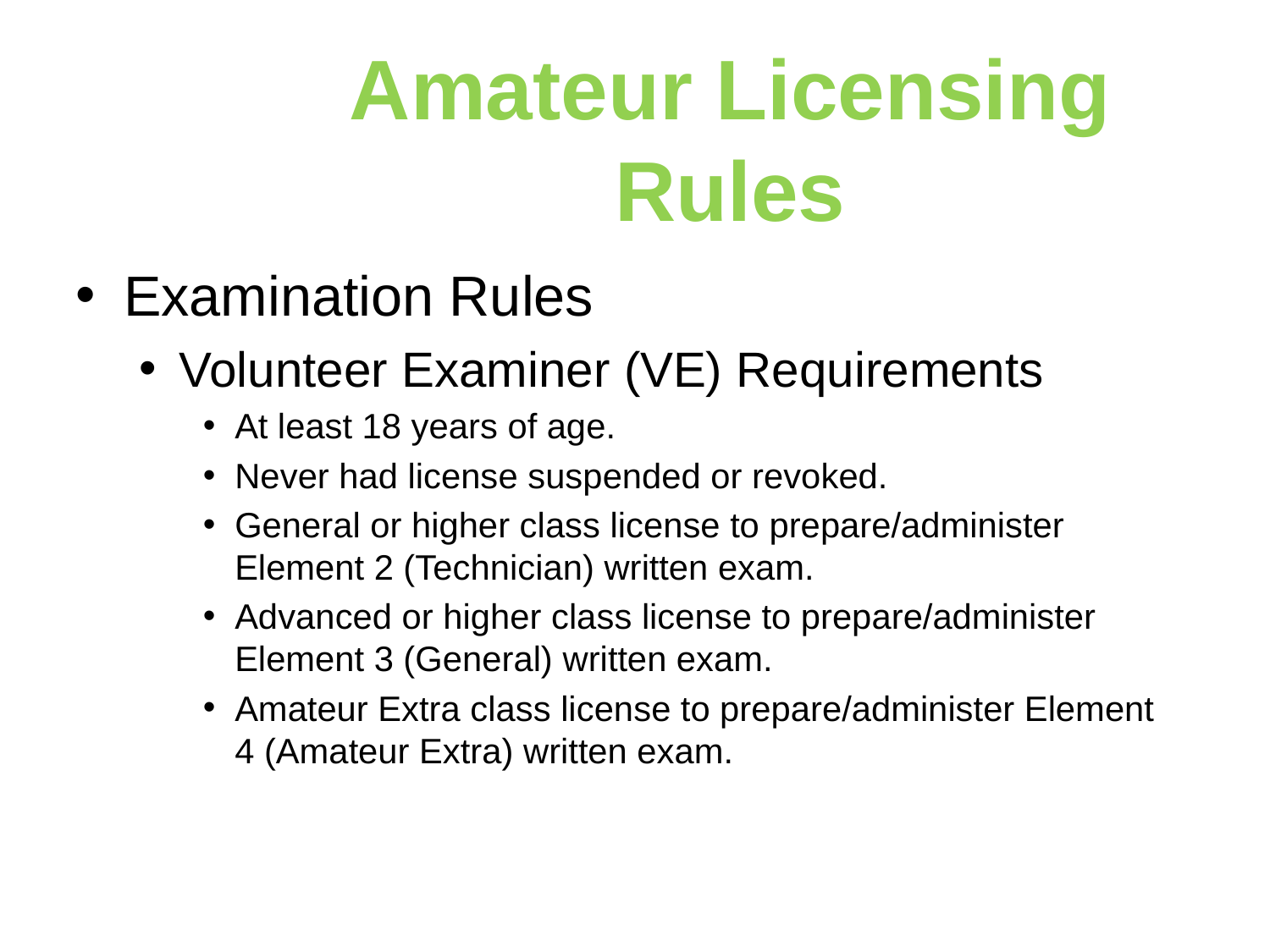

Amateur Licensing Rules
Examination Rules
Volunteer Examiner (VE) Requirements
At least 18 years of age.
Never had license suspended or revoked.
General or higher class license to prepare/administer Element 2 (Technician) written exam.
Advanced or higher class license to prepare/administer Element 3 (General) written exam.
Amateur Extra class license to prepare/administer Element 4 (Amateur Extra) written exam.